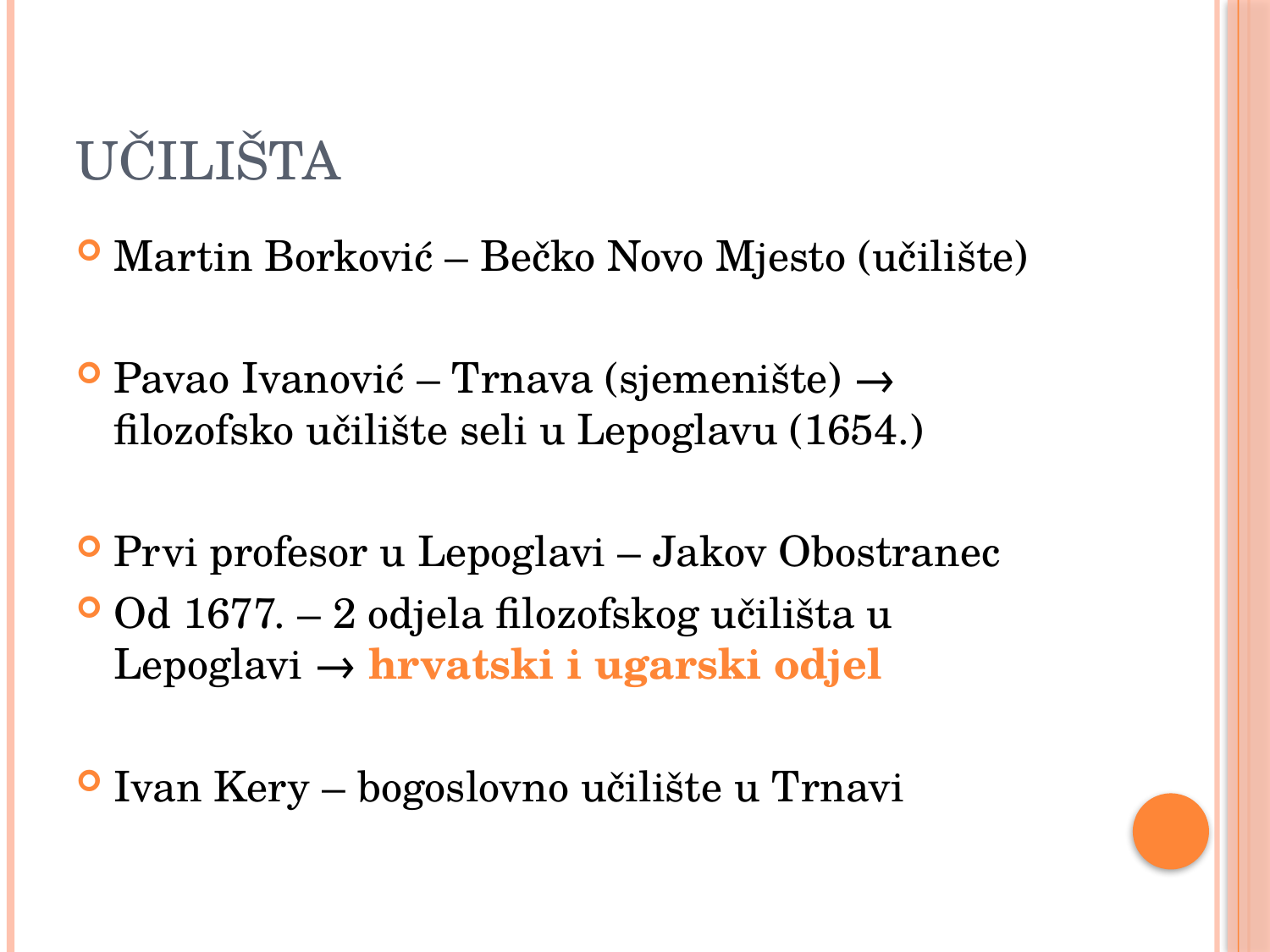

# učilišta
Martin Borković – Bečko Novo Mjesto (učilište)

Pavao Ivanović – Trnava (sjemenište) → filozofsko učilište seli u Lepoglavu (1654.)

Prvi profesor u Lepoglavi – Jakov Obostranec
Od 1677. – 2 odjela filozofskog učilišta u Lepoglavi → hrvatski i ugarski odjel

Ivan Kery – bogoslovno učilište u Trnavi